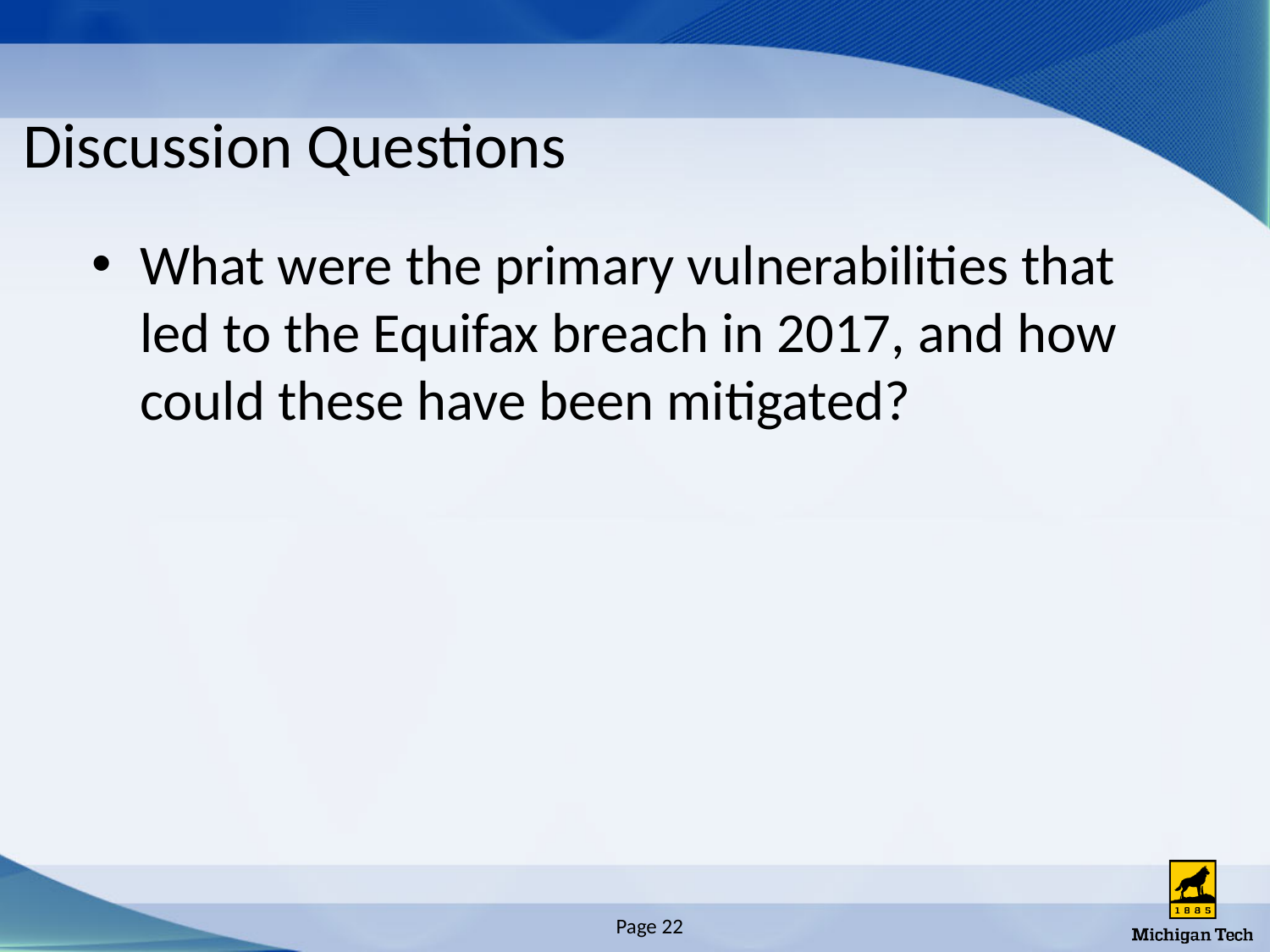

# Discussion Questions
What were the primary vulnerabilities that led to the Equifax breach in 2017, and how could these have been mitigated?